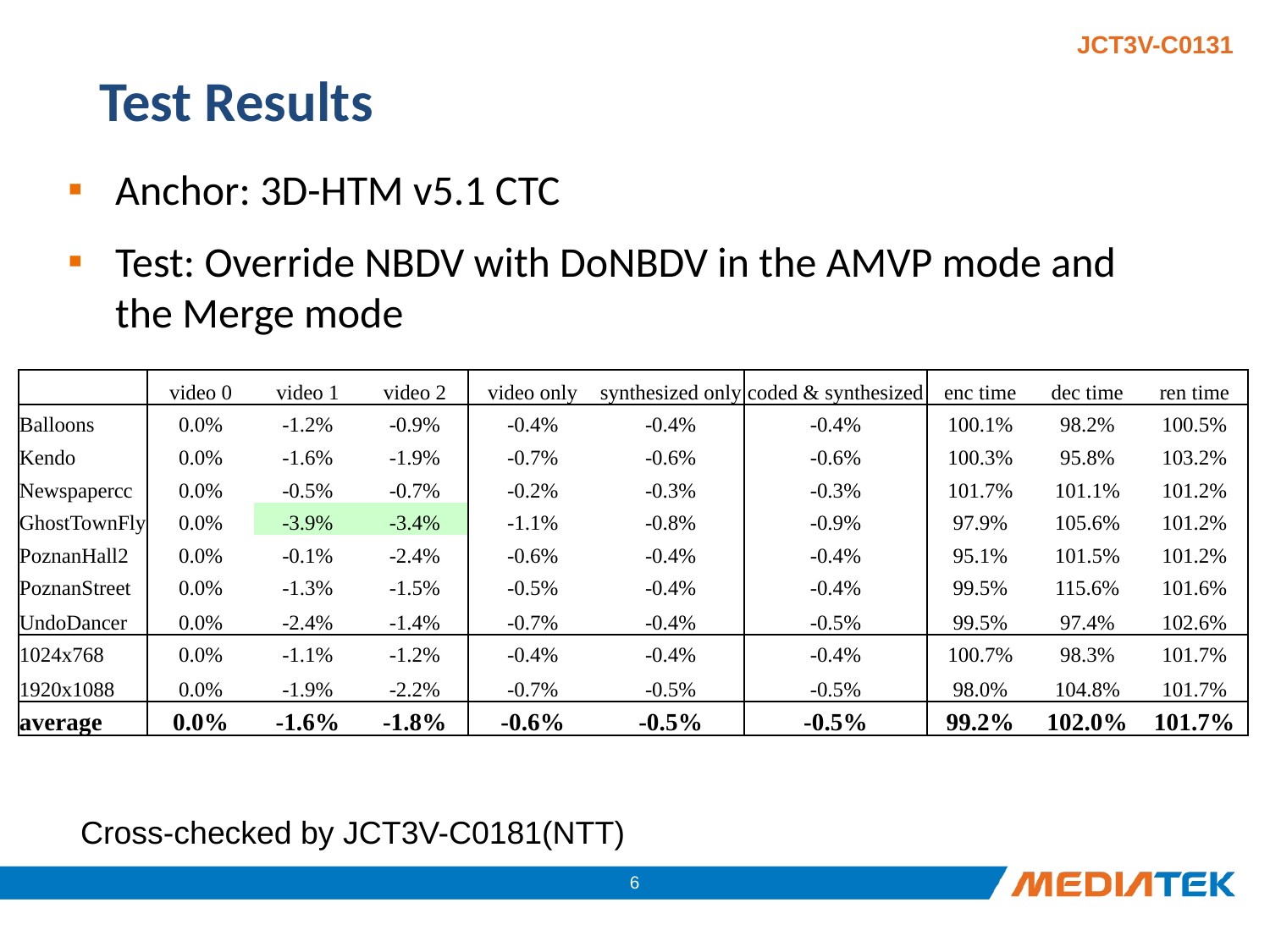

# Test Results
Anchor: 3D-HTM v5.1 CTC
Test: Override NBDV with DoNBDV in the AMVP mode and the Merge mode
|  | video 0 | video 1 | video 2 | video only | synthesized only | coded & synthesized | enc time | dec time | ren time |
| --- | --- | --- | --- | --- | --- | --- | --- | --- | --- |
| Balloons | 0.0% | -1.2% | -0.9% | -0.4% | -0.4% | -0.4% | 100.1% | 98.2% | 100.5% |
| Kendo | 0.0% | -1.6% | -1.9% | -0.7% | -0.6% | -0.6% | 100.3% | 95.8% | 103.2% |
| Newspapercc | 0.0% | -0.5% | -0.7% | -0.2% | -0.3% | -0.3% | 101.7% | 101.1% | 101.2% |
| GhostTownFly | 0.0% | -3.9% | -3.4% | -1.1% | -0.8% | -0.9% | 97.9% | 105.6% | 101.2% |
| PoznanHall2 | 0.0% | -0.1% | -2.4% | -0.6% | -0.4% | -0.4% | 95.1% | 101.5% | 101.2% |
| PoznanStreet | 0.0% | -1.3% | -1.5% | -0.5% | -0.4% | -0.4% | 99.5% | 115.6% | 101.6% |
| UndoDancer | 0.0% | -2.4% | -1.4% | -0.7% | -0.4% | -0.5% | 99.5% | 97.4% | 102.6% |
| 1024x768 | 0.0% | -1.1% | -1.2% | -0.4% | -0.4% | -0.4% | 100.7% | 98.3% | 101.7% |
| 1920x1088 | 0.0% | -1.9% | -2.2% | -0.7% | -0.5% | -0.5% | 98.0% | 104.8% | 101.7% |
| average | 0.0% | -1.6% | -1.8% | -0.6% | -0.5% | -0.5% | 99.2% | 102.0% | 101.7% |
Cross-checked by JCT3V-C0181(NTT)
6